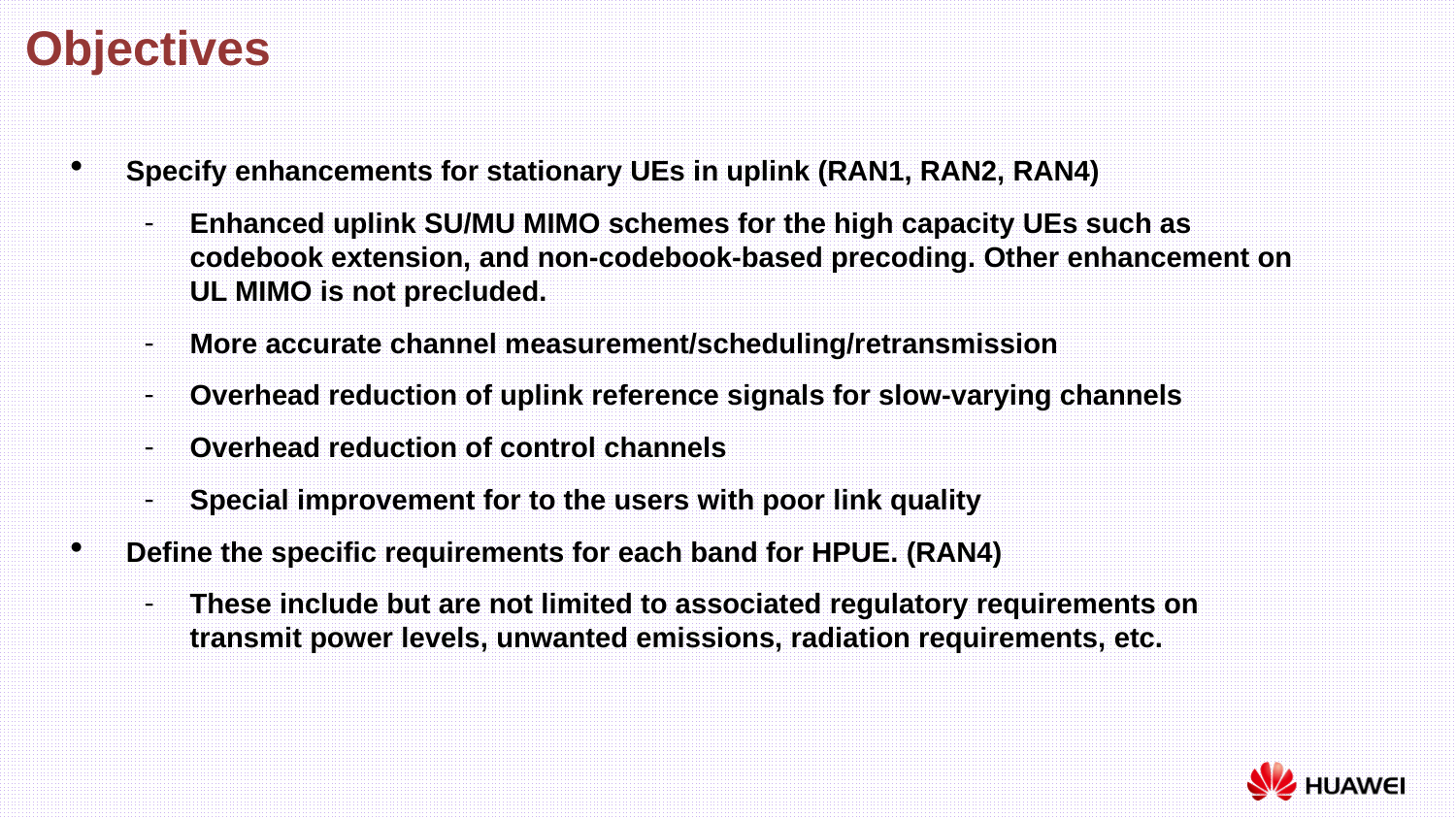

Objectives

Specify enhancements for stationary UEs in uplink (RAN1, RAN2, RAN4)
Enhanced uplink SU/MU MIMO schemes for the high capacity UEs such as codebook extension, and non-codebook-based precoding. Other enhancement on UL MIMO is not precluded.
More accurate channel measurement/scheduling/retransmission
Overhead reduction of uplink reference signals for slow-varying channels
Overhead reduction of control channels
Special improvement for to the users with poor link quality
Define the specific requirements for each band for HPUE. (RAN4)
These include but are not limited to associated regulatory requirements on transmit power levels, unwanted emissions, radiation requirements, etc.